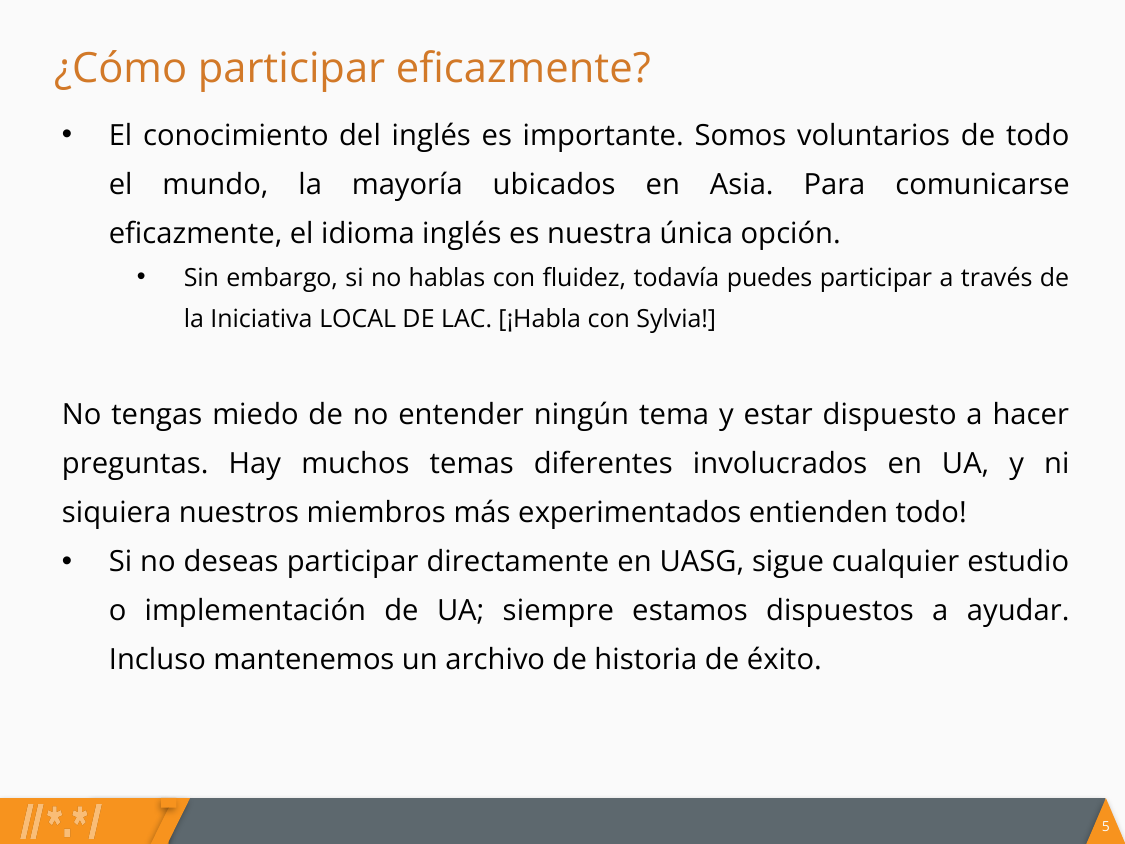

# ¿Cómo participar eficazmente?

El conocimiento del inglés es importante. Somos voluntarios de todo el mundo, la mayoría ubicados en Asia. Para comunicarse eficazmente, el idioma inglés es nuestra única opción.
Sin embargo, si no hablas con fluidez, todavía puedes participar a través de la Iniciativa LOCAL DE LAC. [¡Habla con Sylvia!]

No tengas miedo de no entender ningún tema y estar dispuesto a hacer preguntas. Hay muchos temas diferentes involucrados en UA, y ni siquiera nuestros miembros más experimentados entienden todo!
Si no deseas participar directamente en UASG, sigue cualquier estudio o implementación de UA; siempre estamos dispuestos a ayudar. Incluso mantenemos un archivo de historia de éxito.